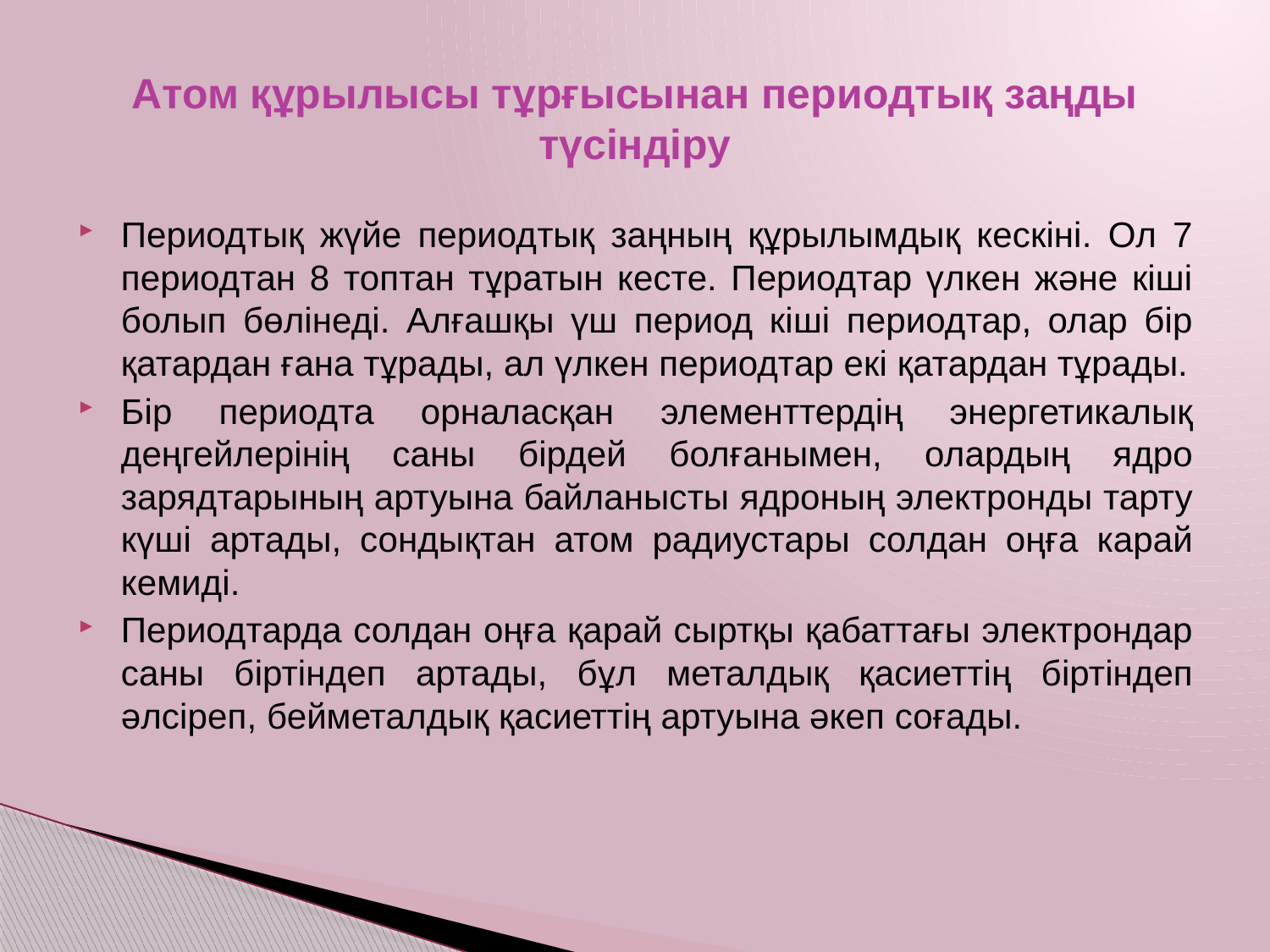

# Атом құрылысы тұрғысынан периодтық заңды түсіндіру
Периодтық жүйе периодтық заңның құрылымдық кескіні. Ол 7 периодтан 8 топтан тұратын кесте. Периодтар үлкен және кіші болып бөлінеді. Алғашқы үш период кіші периодтар, олар бір қатардан ғана тұрады, ал үлкен периодтар екі қатардан тұрады.
Бір периодта орналасқан элементтердің энергетикалық деңгейлерінің саны бірдей болғанымен, олардың ядро зарядтарының артуына байланысты ядроның электронды тарту күші артады, сондықтан атом радиустары солдан оңға карай кемиді.
Периодтарда солдан оңға қарай сыртқы қабаттағы электрондар саны біртіндеп артады, бұл металдық қасиеттің біртіндеп әлсіреп, бейметалдық қасиеттің артуына әкеп соғады.